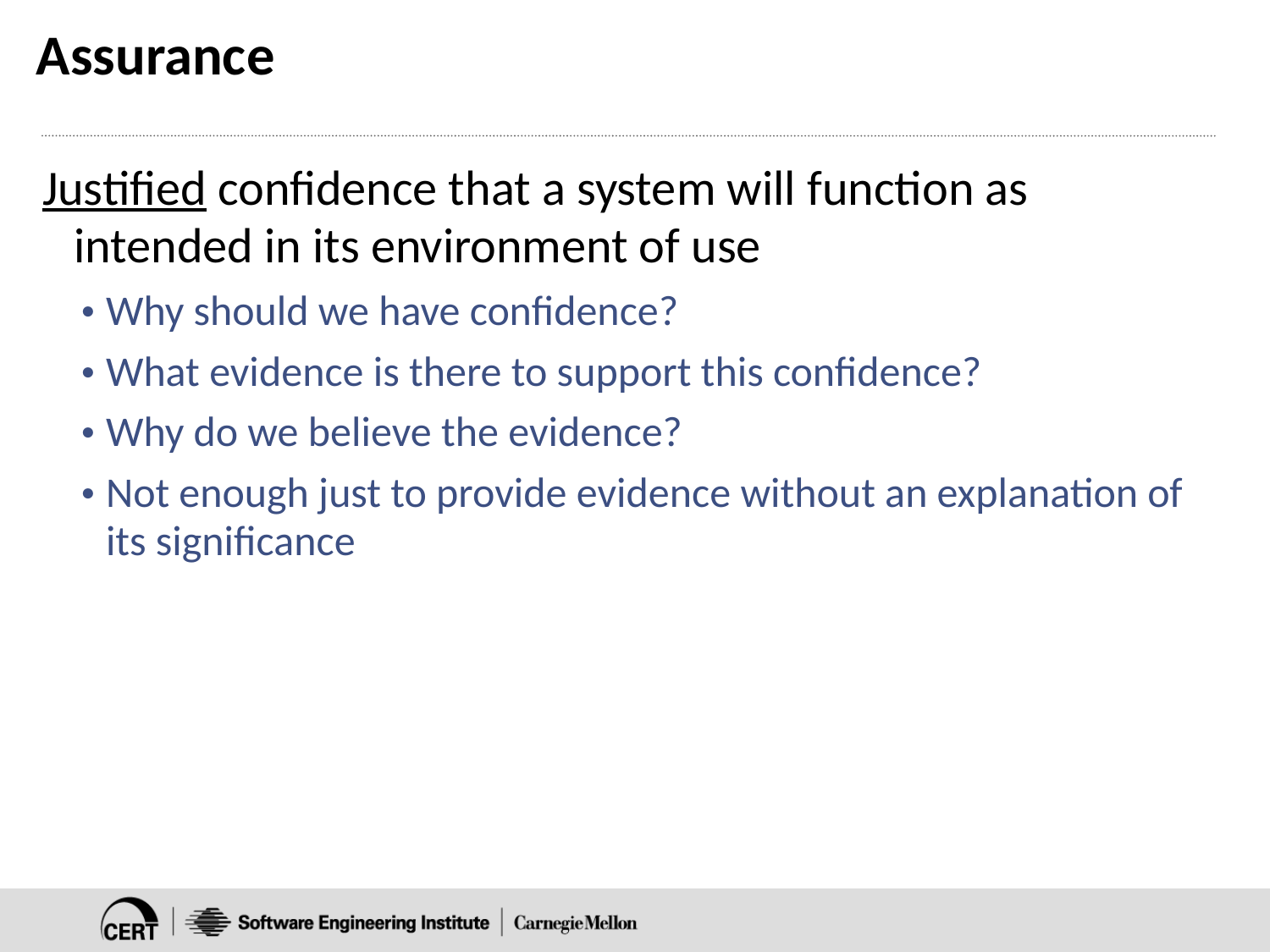

# Assurance
Justified confidence that a system will function as intended in its environment of use
Why should we have confidence?
What evidence is there to support this confidence?
Why do we believe the evidence?
Not enough just to provide evidence without an explanation of its significance